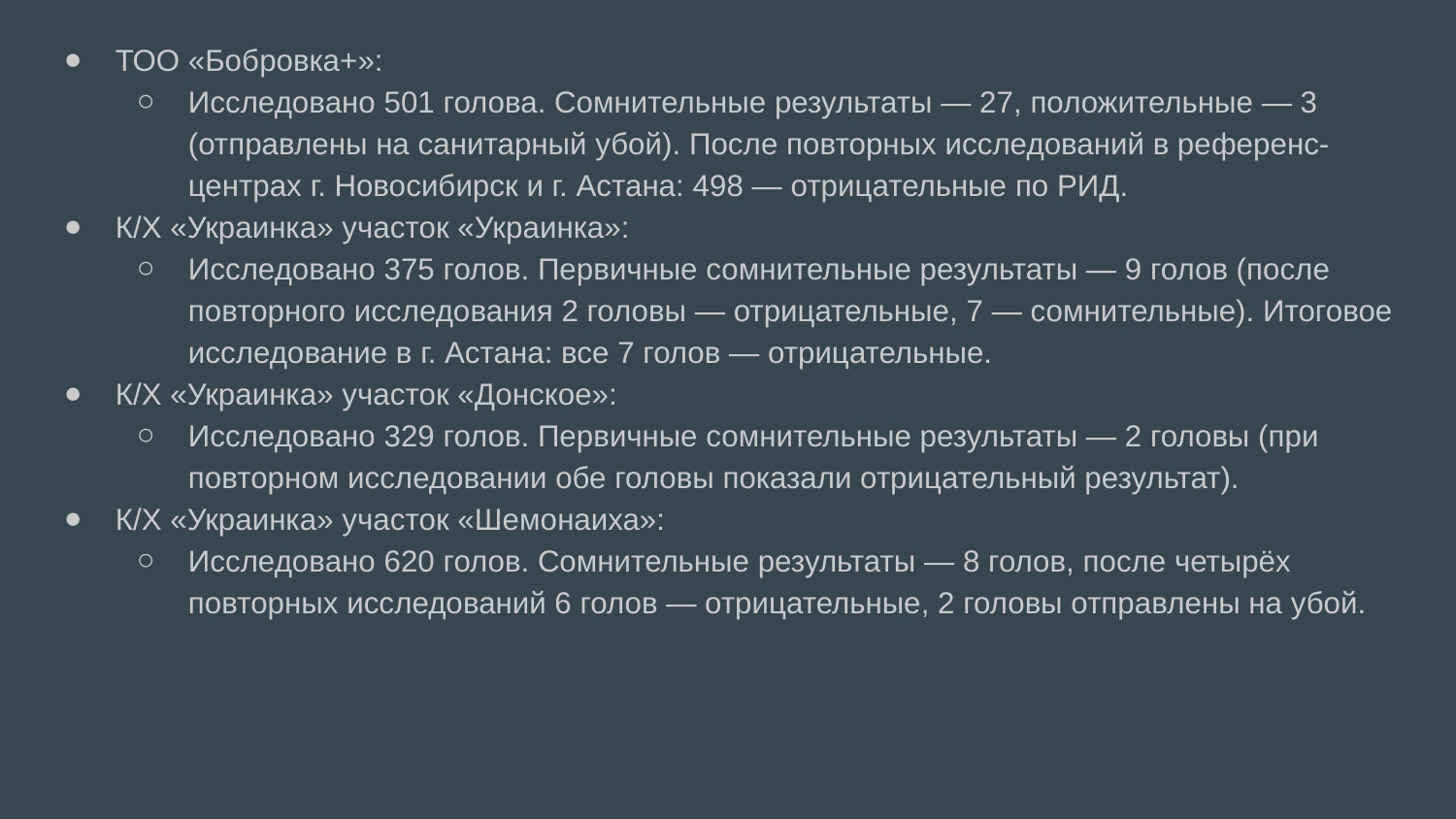

ТОО «Бобровка+»:
Исследовано 501 голова. Сомнительные результаты — 27, положительные — 3 (отправлены на санитарный убой). После повторных исследований в референс-центрах г. Новосибирск и г. Астана: 498 — отрицательные по РИД.
К/Х «Украинка» участок «Украинка»:
Исследовано 375 голов. Первичные сомнительные результаты — 9 голов (после повторного исследования 2 головы — отрицательные, 7 — сомнительные). Итоговое исследование в г. Астана: все 7 голов — отрицательные.
К/Х «Украинка» участок «Донское»:
Исследовано 329 голов. Первичные сомнительные результаты — 2 головы (при повторном исследовании обе головы показали отрицательный результат).
К/Х «Украинка» участок «Шемонаиха»:
Исследовано 620 голов. Сомнительные результаты — 8 голов, после четырёх повторных исследований 6 голов — отрицательные, 2 головы отправлены на убой.